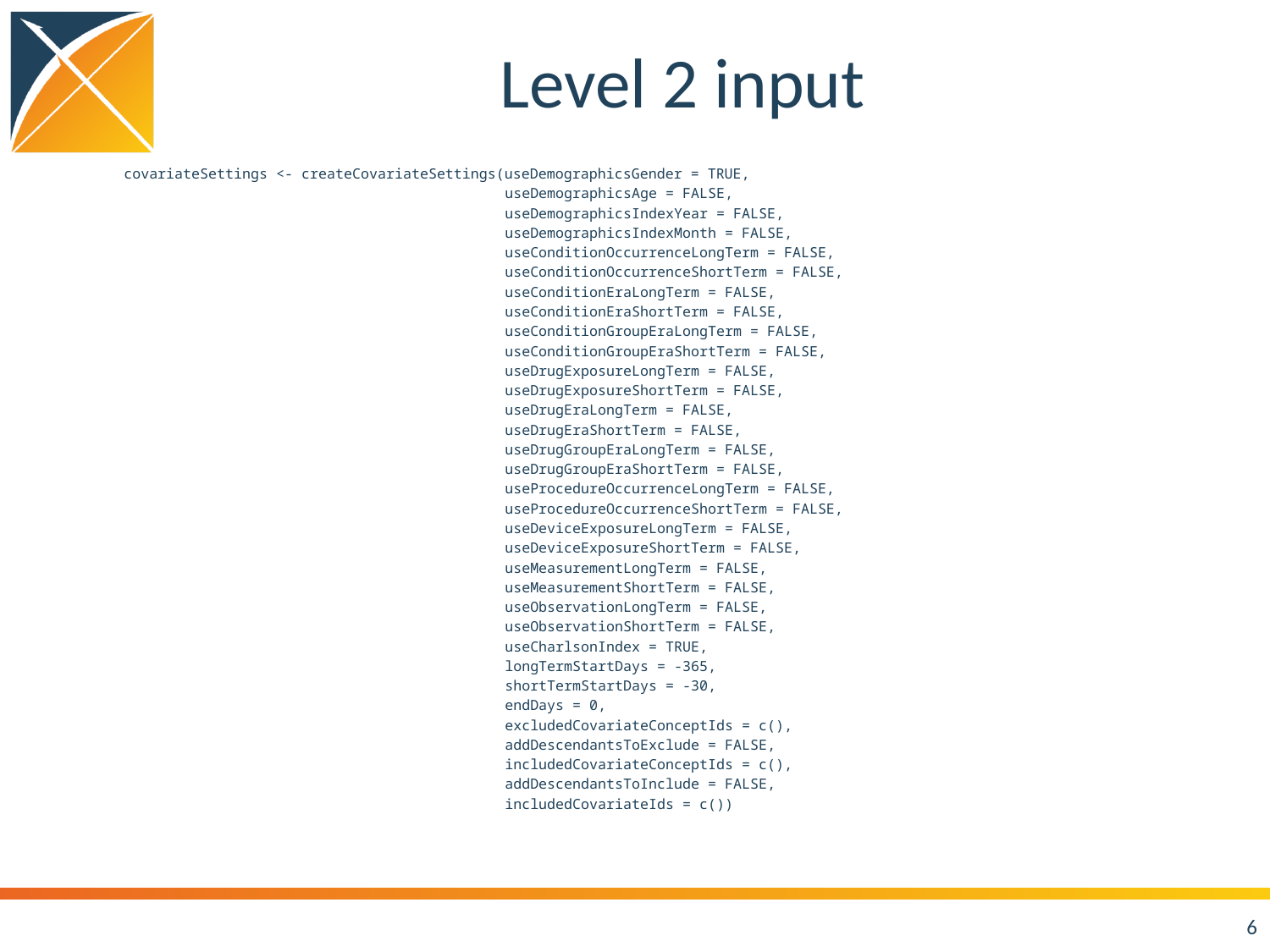

# Level 2 input
covariateSettings <- createCovariateSettings(useDemographicsGender = TRUE,
                                             useDemographicsAge = FALSE,
                                             useDemographicsIndexYear = FALSE,
                                             useDemographicsIndexMonth = FALSE,
                                             useConditionOccurrenceLongTerm = FALSE,
                                             useConditionOccurrenceShortTerm = FALSE,
                                             useConditionEraLongTerm = FALSE,
                                             useConditionEraShortTerm = FALSE,
                                             useConditionGroupEraLongTerm = FALSE,
                                             useConditionGroupEraShortTerm = FALSE,
                                             useDrugExposureLongTerm = FALSE,
                                             useDrugExposureShortTerm = FALSE,
                                             useDrugEraLongTerm = FALSE,
                                             useDrugEraShortTerm = FALSE,
                                             useDrugGroupEraLongTerm = FALSE,
                                             useDrugGroupEraShortTerm = FALSE,
                                             useProcedureOccurrenceLongTerm = FALSE,
                                             useProcedureOccurrenceShortTerm = FALSE,
                                             useDeviceExposureLongTerm = FALSE,
                                             useDeviceExposureShortTerm = FALSE,
                                             useMeasurementLongTerm = FALSE,
                                             useMeasurementShortTerm = FALSE,
                                             useObservationLongTerm = FALSE,
                                             useObservationShortTerm = FALSE,
                                             useCharlsonIndex = TRUE,
                                             longTermStartDays = -365,
                                             shortTermStartDays = -30,
                                             endDays = 0,
                                             excludedCovariateConceptIds = c(),
                                             addDescendantsToExclude = FALSE,
                                             includedCovariateConceptIds = c(),
                                             addDescendantsToInclude = FALSE,
                                             includedCovariateIds = c())
6